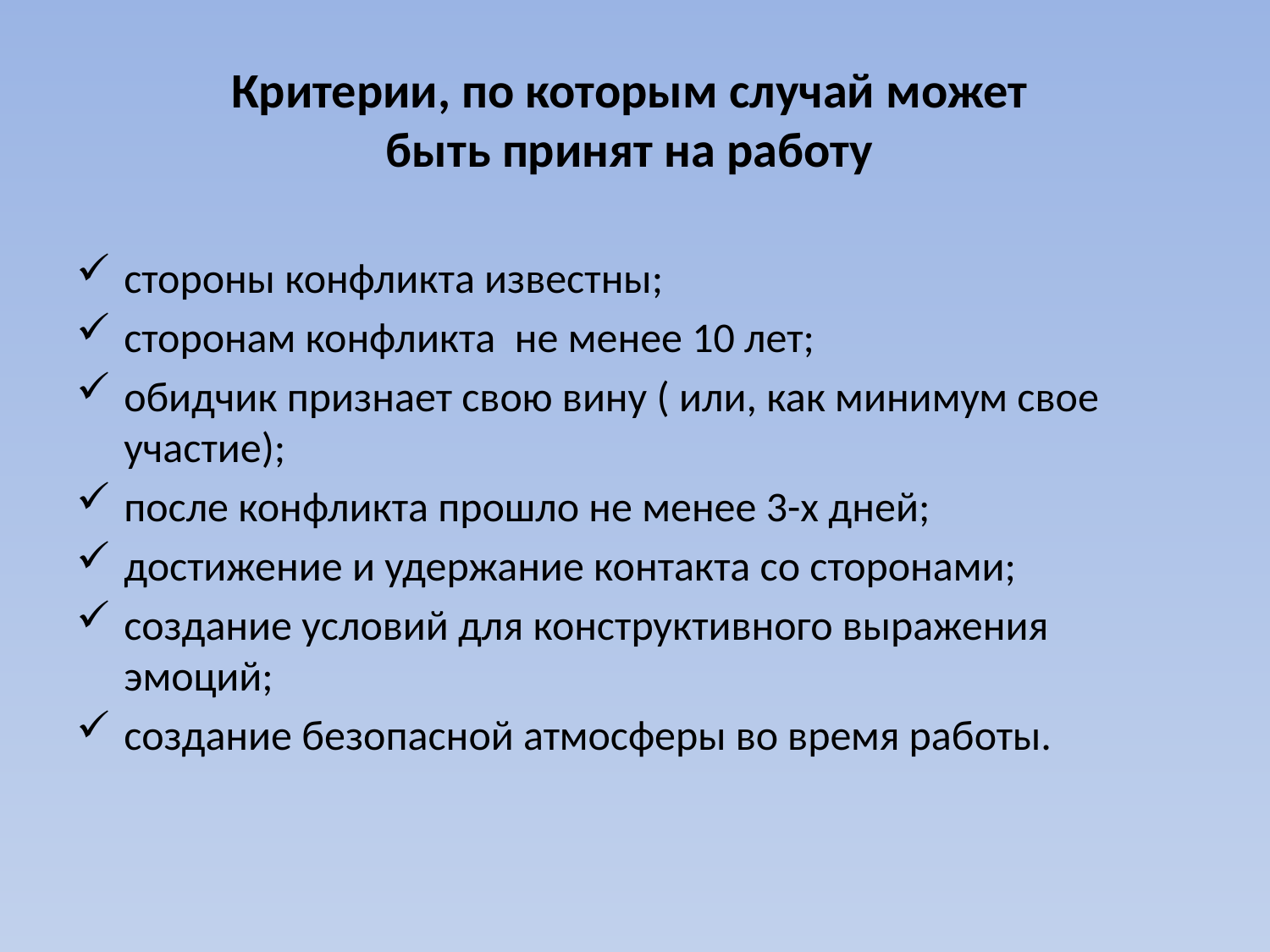

# Критерии, по которым случай может быть принят на работу
стороны конфликта известны;
сторонам конфликта  не менее 10 лет;
обидчик признает свою вину ( или, как минимум свое участие);
после конфликта прошло не менее 3-х дней;
достижение и удержание контакта со сторонами;
создание условий для конструктивного выражения эмоций;
создание безопасной атмосферы во время работы.